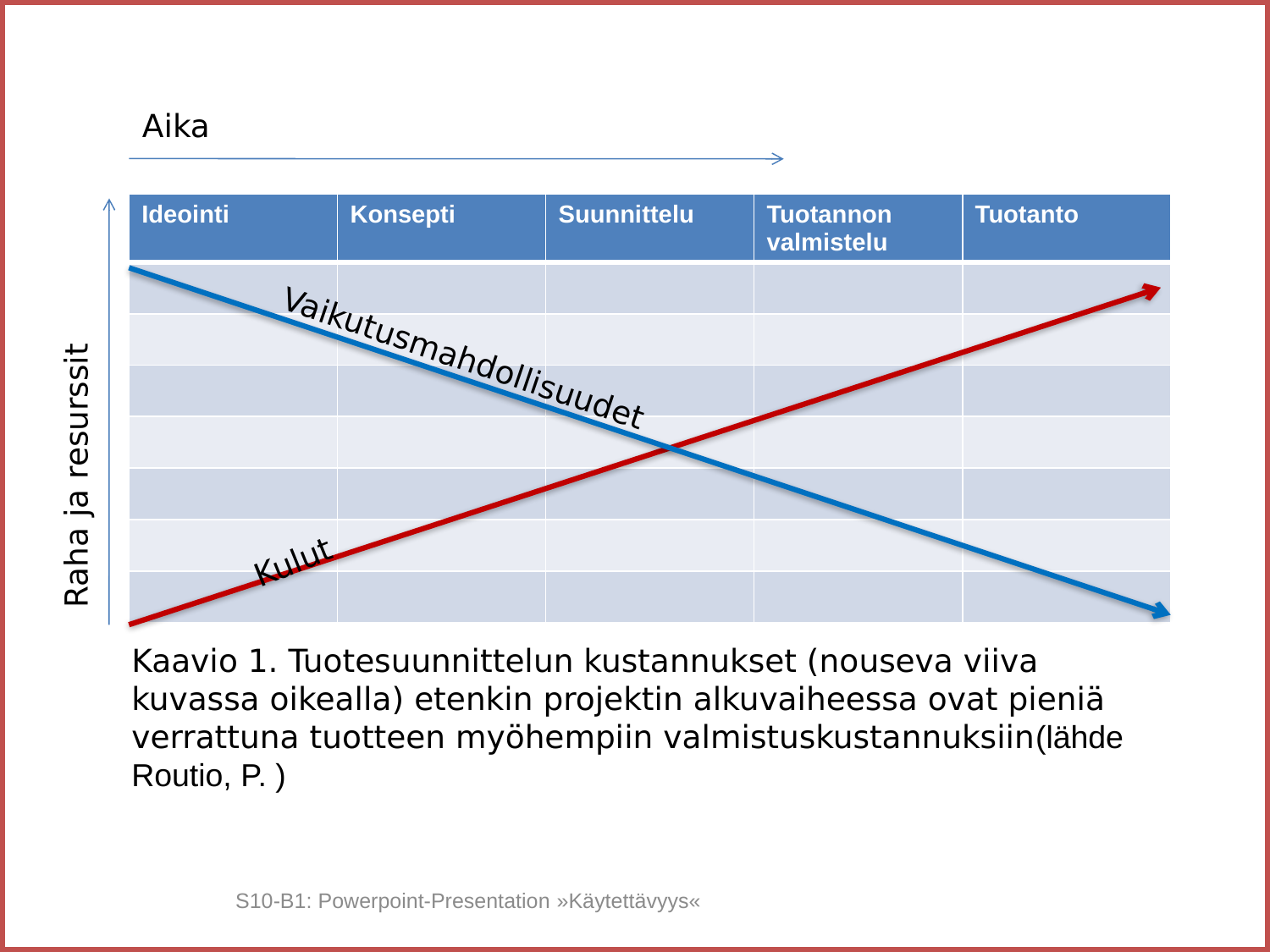

Aika
| Ideointi | Konsepti | Suunnittelu | Tuotannon valmistelu | Tuotanto |
| --- | --- | --- | --- | --- |
|  |  |  |  |  |
|  |  |  |  |  |
|  |  |  |  |  |
|  |  |  |  |  |
|  |  |  |  |  |
|  |  |  |  |  |
|  |  |  |  |  |
Vaikutusmahdollisuudet
Raha ja resurssit
Kulut
Kaavio 1. Tuotesuunnittelun kustannukset (nouseva viiva kuvassa oikealla) etenkin projektin alkuvaiheessa ovat pieniä verrattuna tuotteen myöhempiin valmistuskustannuksiin(lähde Routio, P. )
S10-B1: Powerpoint-Presentation »Käytettävyys«